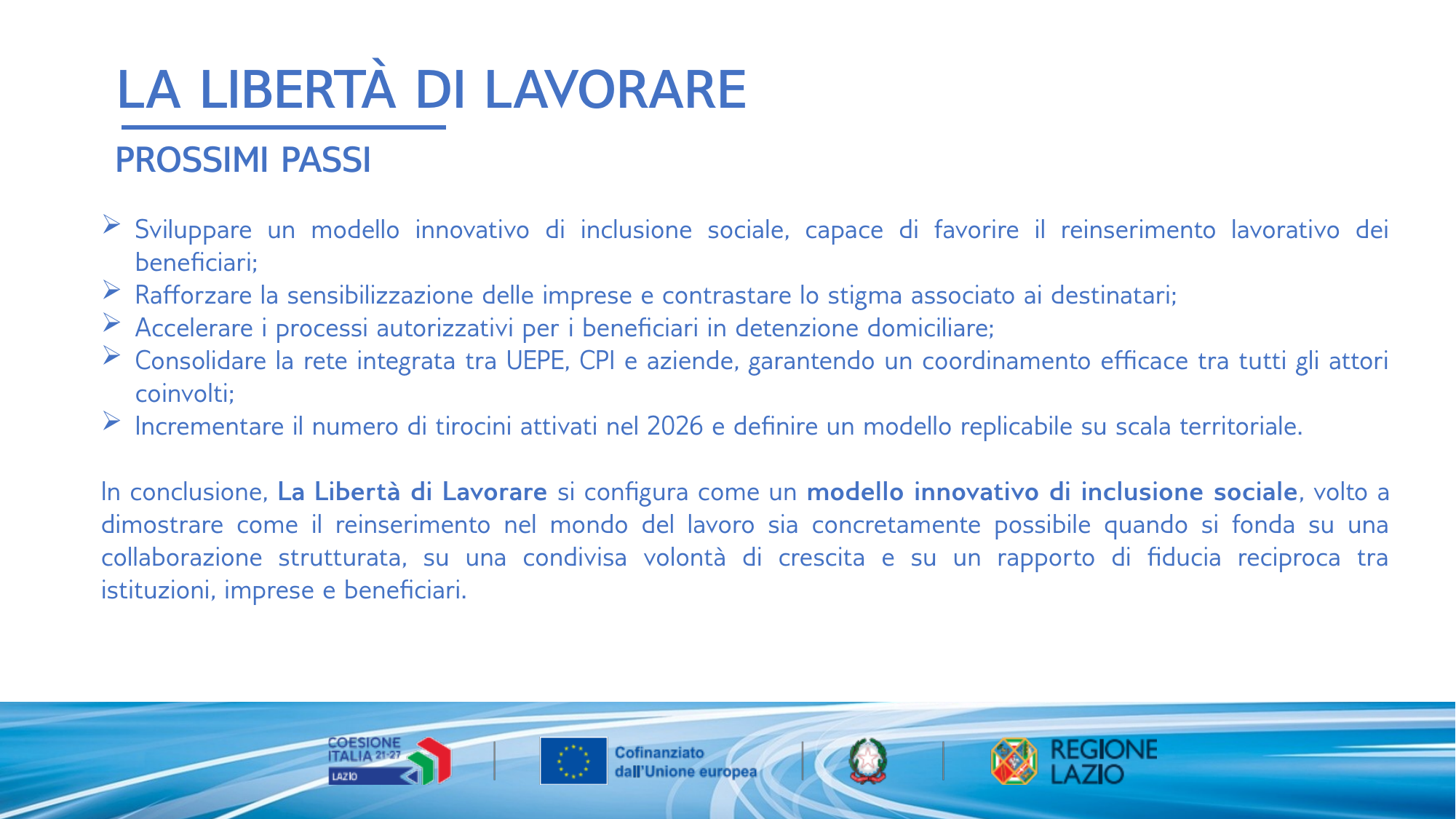

LA LIBERTÀ DI LAVORARE
 PROSSIMI PASSI
Sviluppare un modello innovativo di inclusione sociale, capace di favorire il reinserimento lavorativo dei beneficiari;
Rafforzare la sensibilizzazione delle imprese e contrastare lo stigma associato ai destinatari;
Accelerare i processi autorizzativi per i beneficiari in detenzione domiciliare;
Consolidare la rete integrata tra UEPE, CPI e aziende, garantendo un coordinamento efficace tra tutti gli attori coinvolti;
Incrementare il numero di tirocini attivati nel 2026 e definire un modello replicabile su scala territoriale.

In conclusione, La Libertà di Lavorare si configura come un modello innovativo di inclusione sociale, volto a dimostrare come il reinserimento nel mondo del lavoro sia concretamente possibile quando si fonda su una collaborazione strutturata, su una condivisa volontà di crescita e su un rapporto di fiducia reciproca tra istituzioni, imprese e beneficiari.